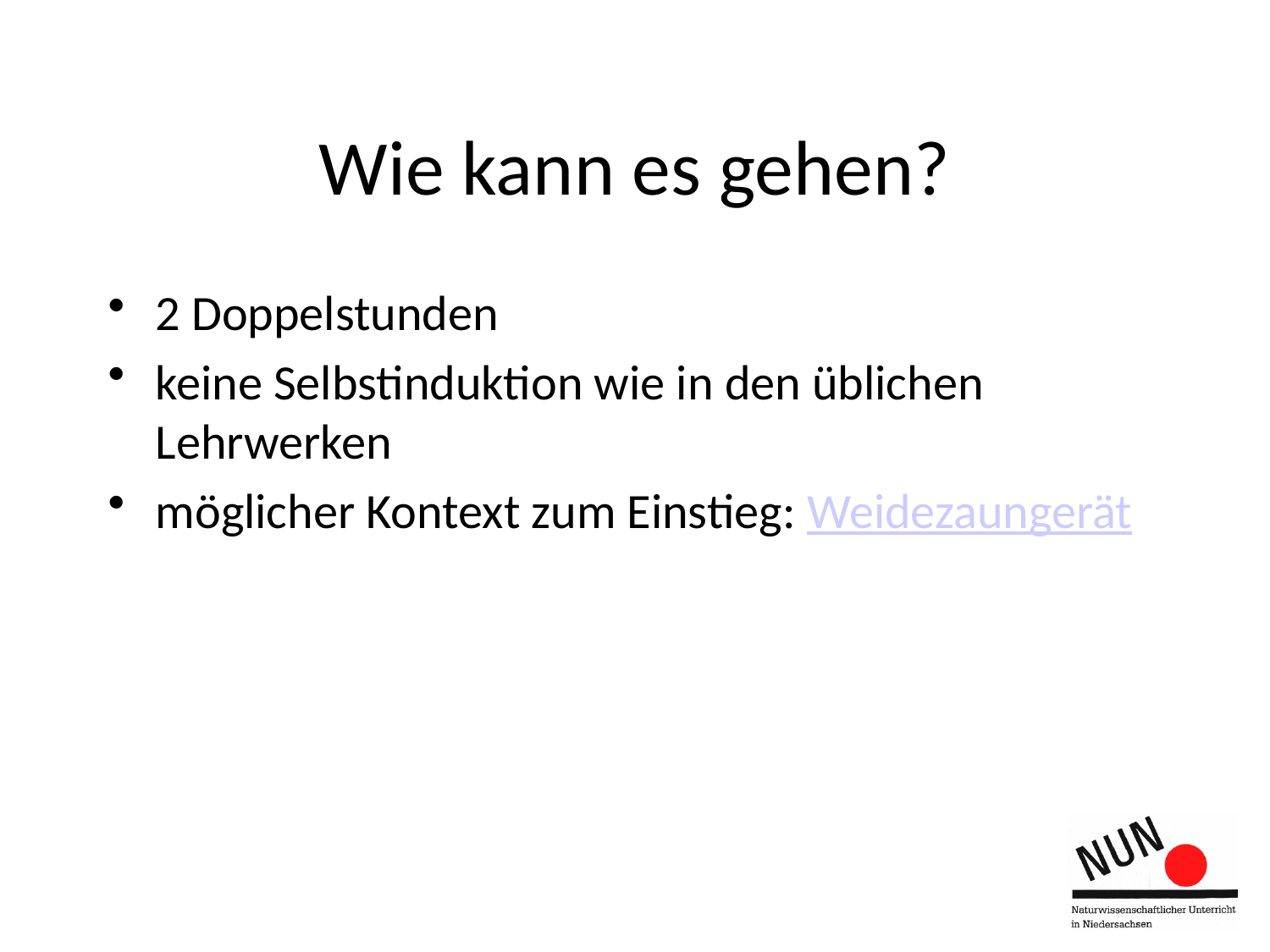

# Wie kann es gehen?
2 Doppelstunden
keine Selbstinduktion wie in den üblichen Lehrwerken
möglicher Kontext zum Einstieg: Weidezaungerät